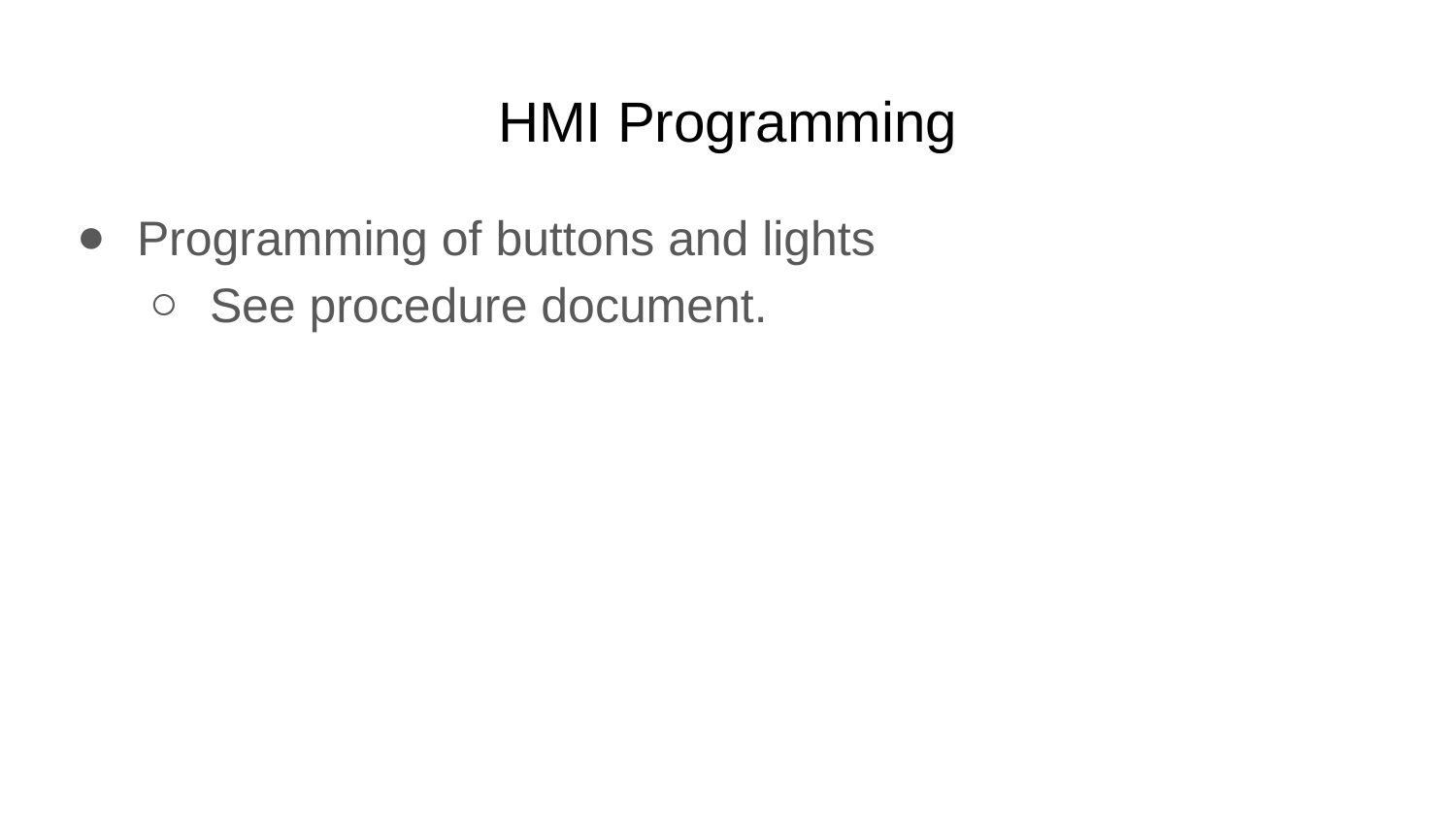

# HMI Programming
Programming of buttons and lights
See procedure document.